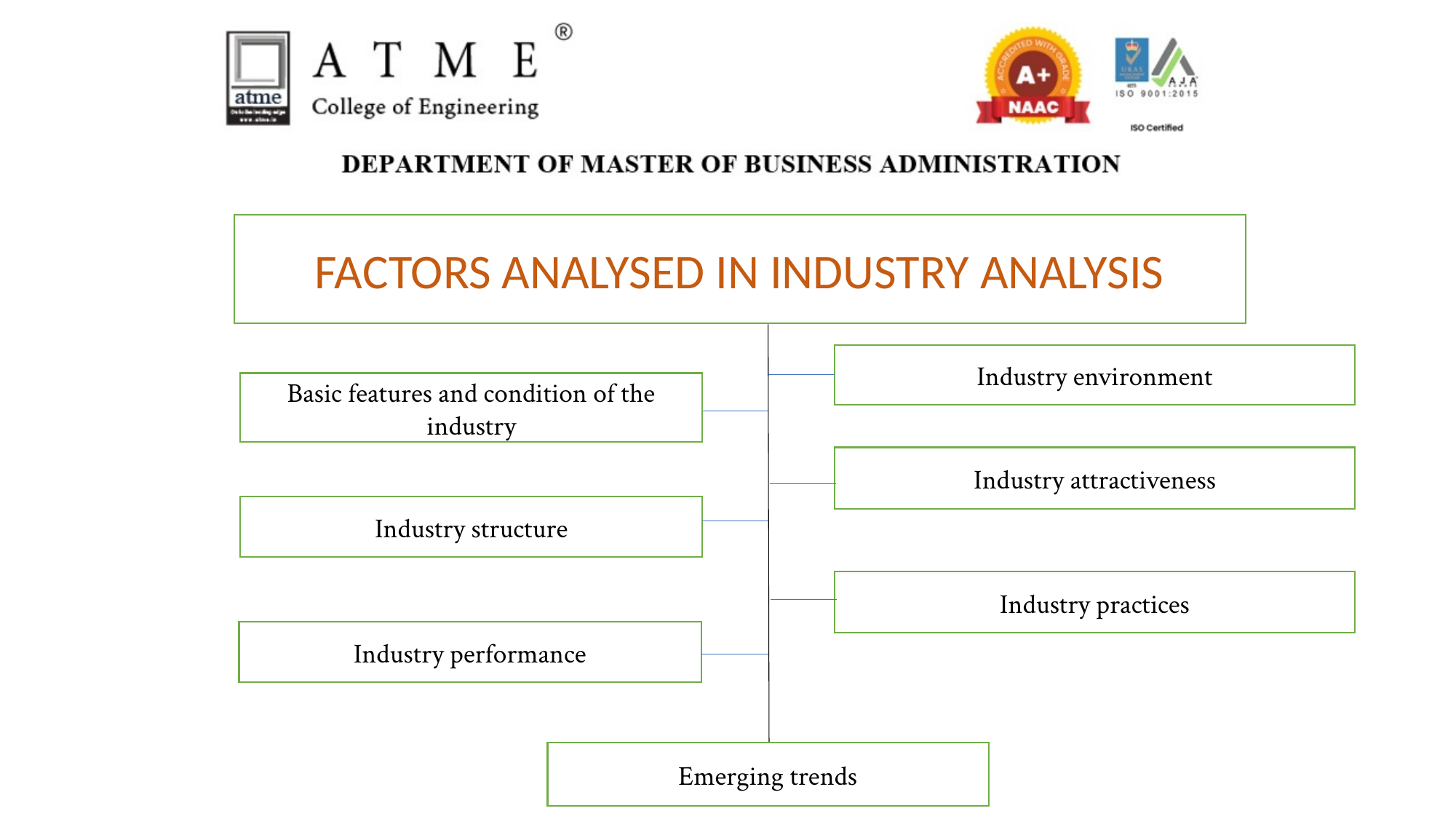

FACTORS ANALYSED IN INDUSTRY ANALYSIS
Industry environment
Basic features and condition of the industry
Industry attractiveness
Industry structure
Industry practices
Industry performance
Emerging trends